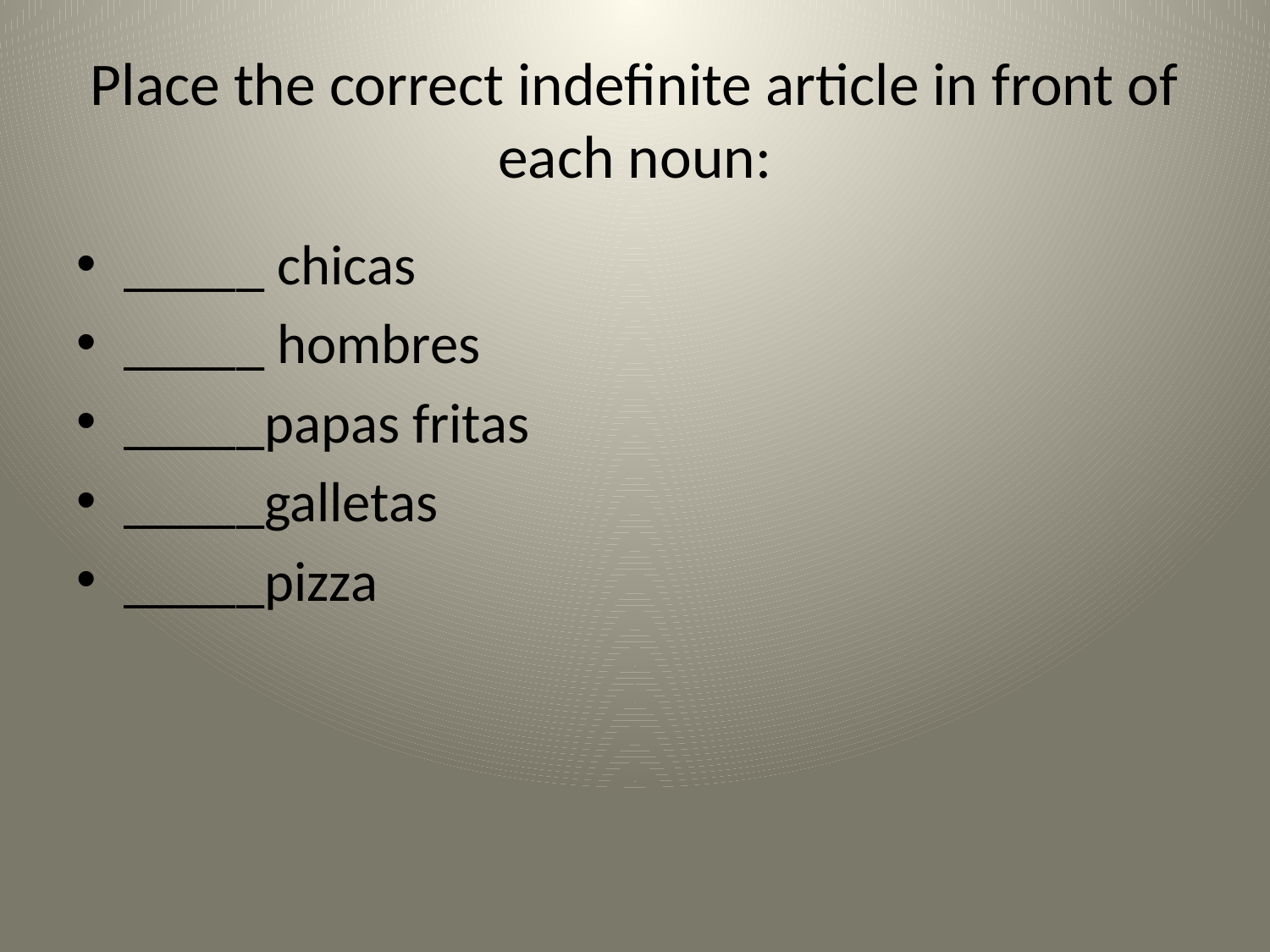

# Place the correct indefinite article in front of each noun:
_____ chicas
_____ hombres
_____papas fritas
_____galletas
_____pizza